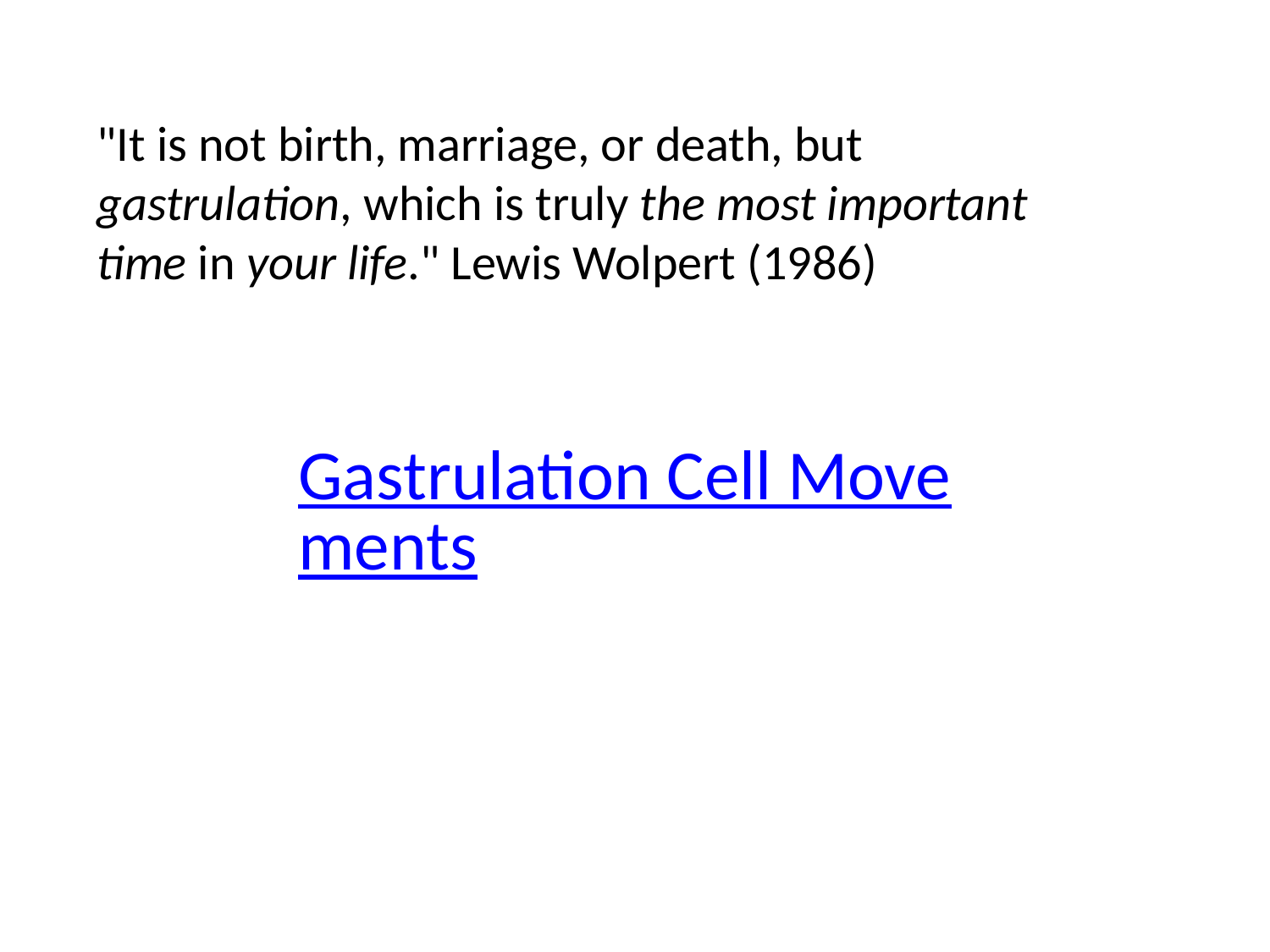

"It is not birth, marriage, or death, but gastrulation, which is truly the most important time in your life." Lewis Wolpert (1986)
Gastrulation Cell Movements